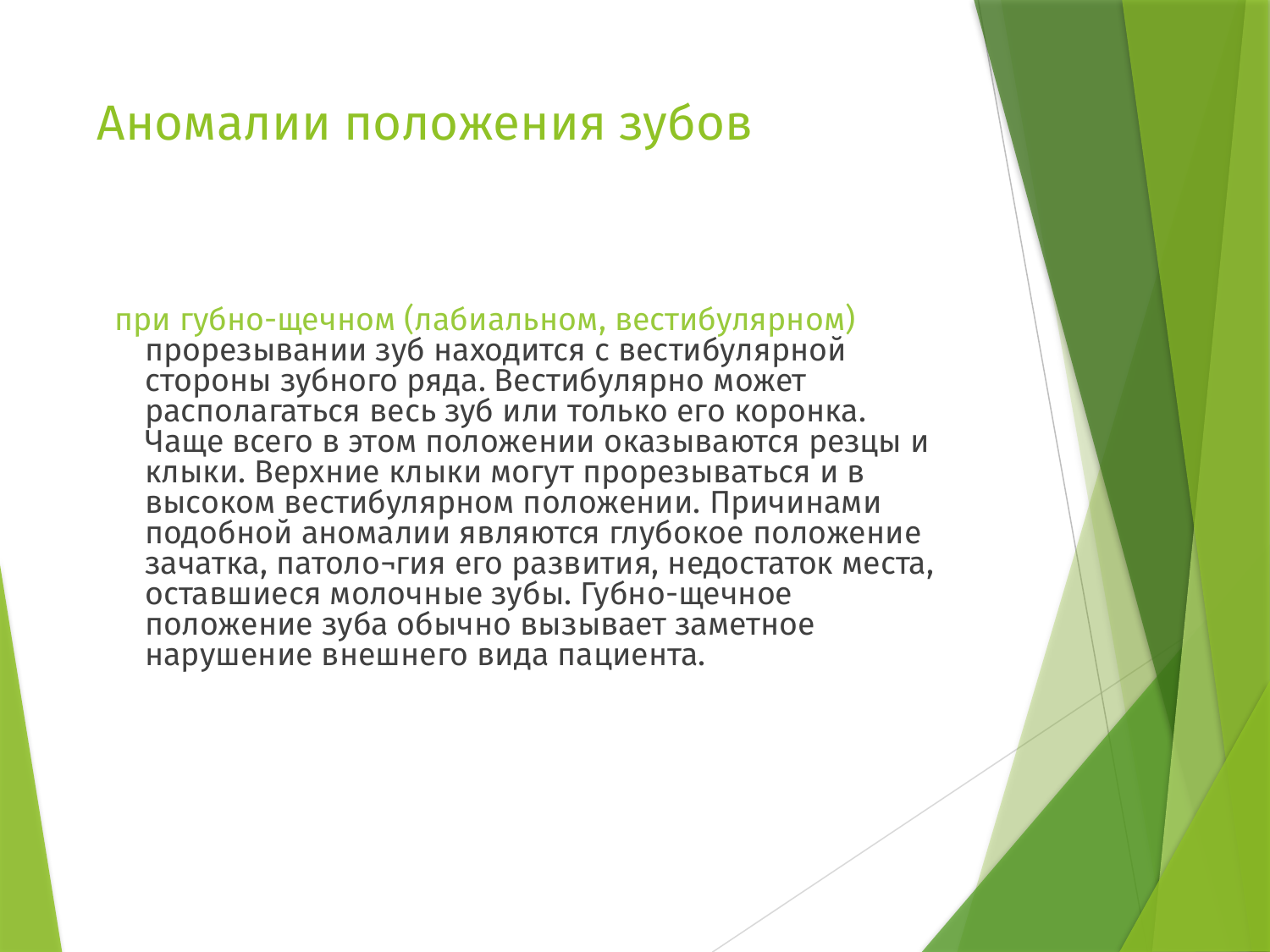

# Аномалии положения зубов
  при губно-щечном (лабиальном, вестибулярном) прорезывании зуб находится с вестибулярной стороны зубного ряда. Вестибулярно может располагаться весь зуб или только его коронка. Чаще всего в этом положении оказываются резцы и клыки. Верхние клыки могут прорезываться и в высоком вестибулярном положении. Причинами подобной аномалии являются глубокое положение зачатка, патоло¬гия его развития, недостаток места, оставшиеся молочные зубы. Губно-щечное положение зуба обычно вызывает заметное нарушение внешнего вида пациента.